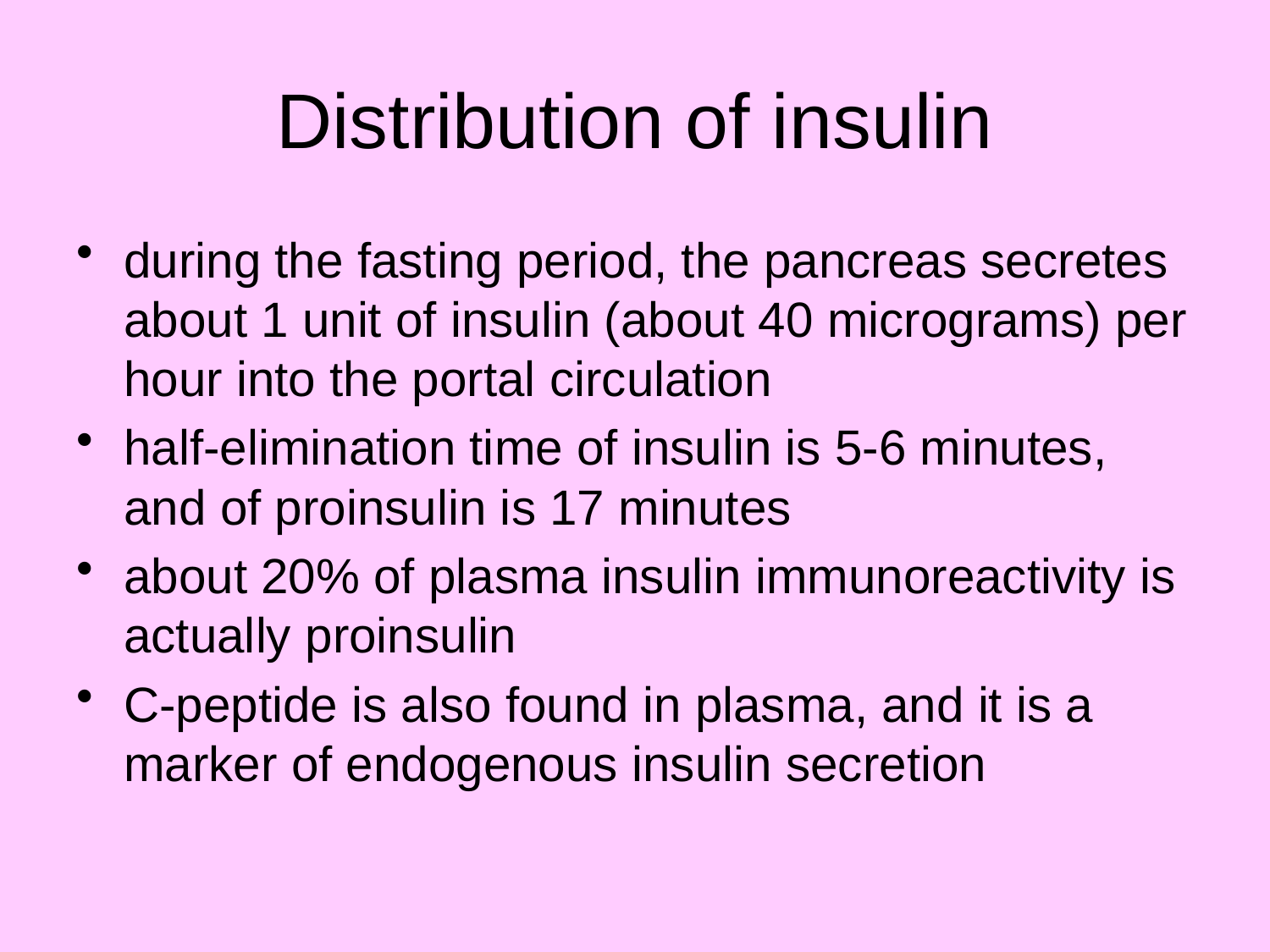

# Distribution of insulin
during the fasting period, the pancreas secretes about 1 unit of insulin (about 40 micrograms) per hour into the portal circulation
half-elimination time of insulin is 5-6 minutes, and of proinsulin is 17 minutes
about 20% of plasma insulin immunoreactivity is actually proinsulin
C-peptide is also found in plasma, and it is a marker of endogenous insulin secretion